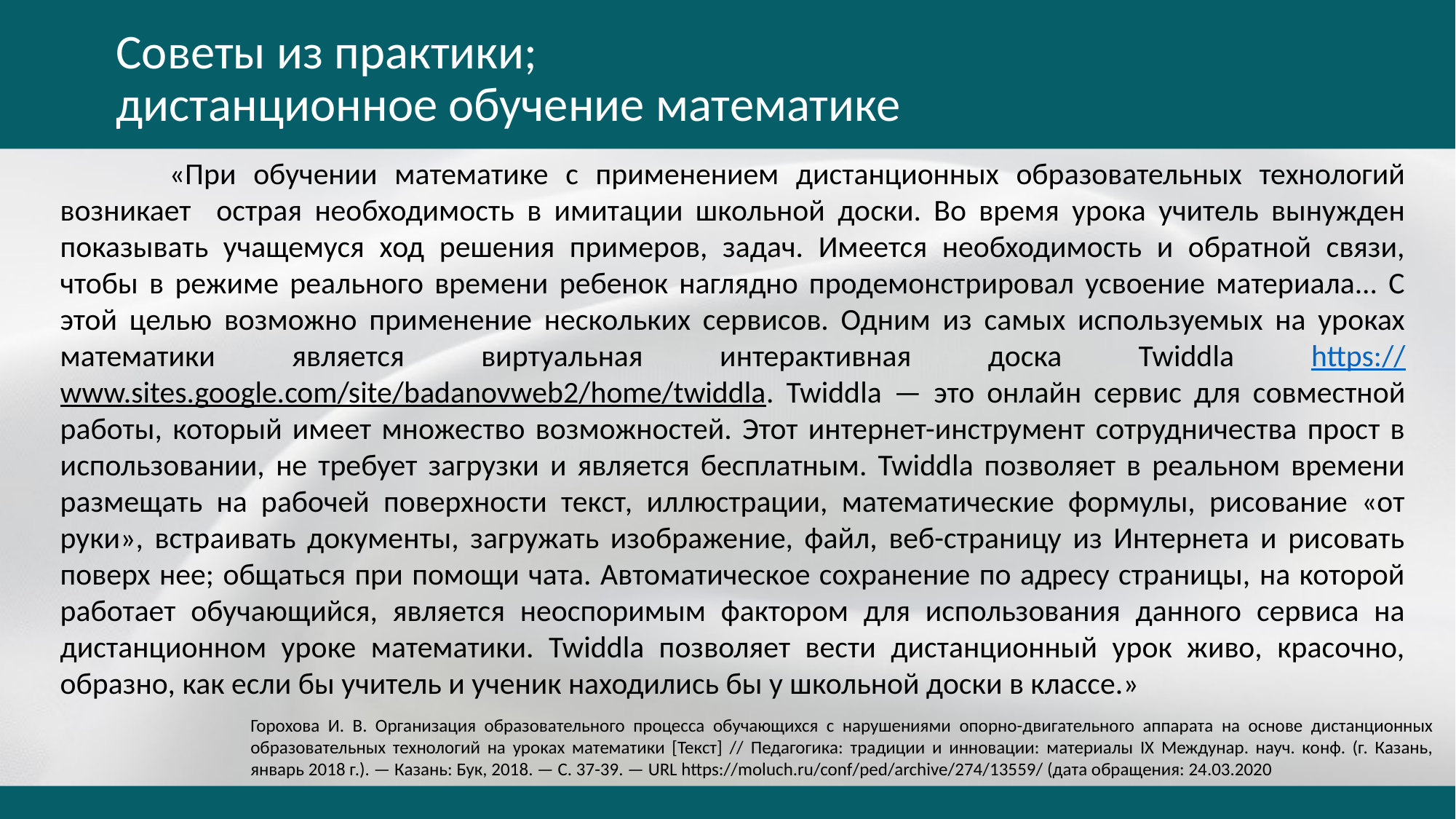

# Советы из практики; дистанционное обучение математике

	«При обучении математике с применением дистанционных образовательных технологий возникает  острая необходимость в имитации школьной доски. Во время урока учитель вынужден показывать учащемуся ход решения примеров, задач. Имеется необходимость и обратной связи, чтобы в режиме реального времени ребенок наглядно продемонстрировал усвоение материала... С этой целью возможно применение нескольких сервисов. Одним из самых используемых на уроках математики является виртуальная интерактивная доска Twiddla https://www.sites.google.com/site/badanovweb2/home/twiddla. Twiddla — это онлайн сервис для совместной работы, который имеет множество возможностей. Этот интернет-инструмент сотрудничества прост в использовании, не требует загрузки и является бесплатным. Twiddla позволяет в реальном времени размещать на рабочей поверхности текст, иллюстрации, математические формулы, рисование «от руки», встраивать документы, загружать изображение, файл, веб-страницу из Интернета и рисовать поверх нее; общаться при помощи чата. Автоматическое сохранение по адресу страницы, на которой работает обучающийся, является неоспоримым фактором для использования данного сервиса на дистанционном уроке математики. Twiddla позволяет вести дистанционный урок живо, красочно, образно, как если бы учитель и ученик находились бы у школьной доски в классе.»
Горохова И. В. Организация образовательного процесса обучающихся с нарушениями опорно-двигательного аппарата на основе дистанционных образовательных технологий на уроках математики [Текст] // Педагогика: традиции и инновации: материалы IX Междунар. науч. конф. (г. Казань, январь 2018 г.). — Казань: Бук, 2018. — С. 37-39. — URL https://moluch.ru/conf/ped/archive/274/13559/ (дата обращения: 24.03.2020